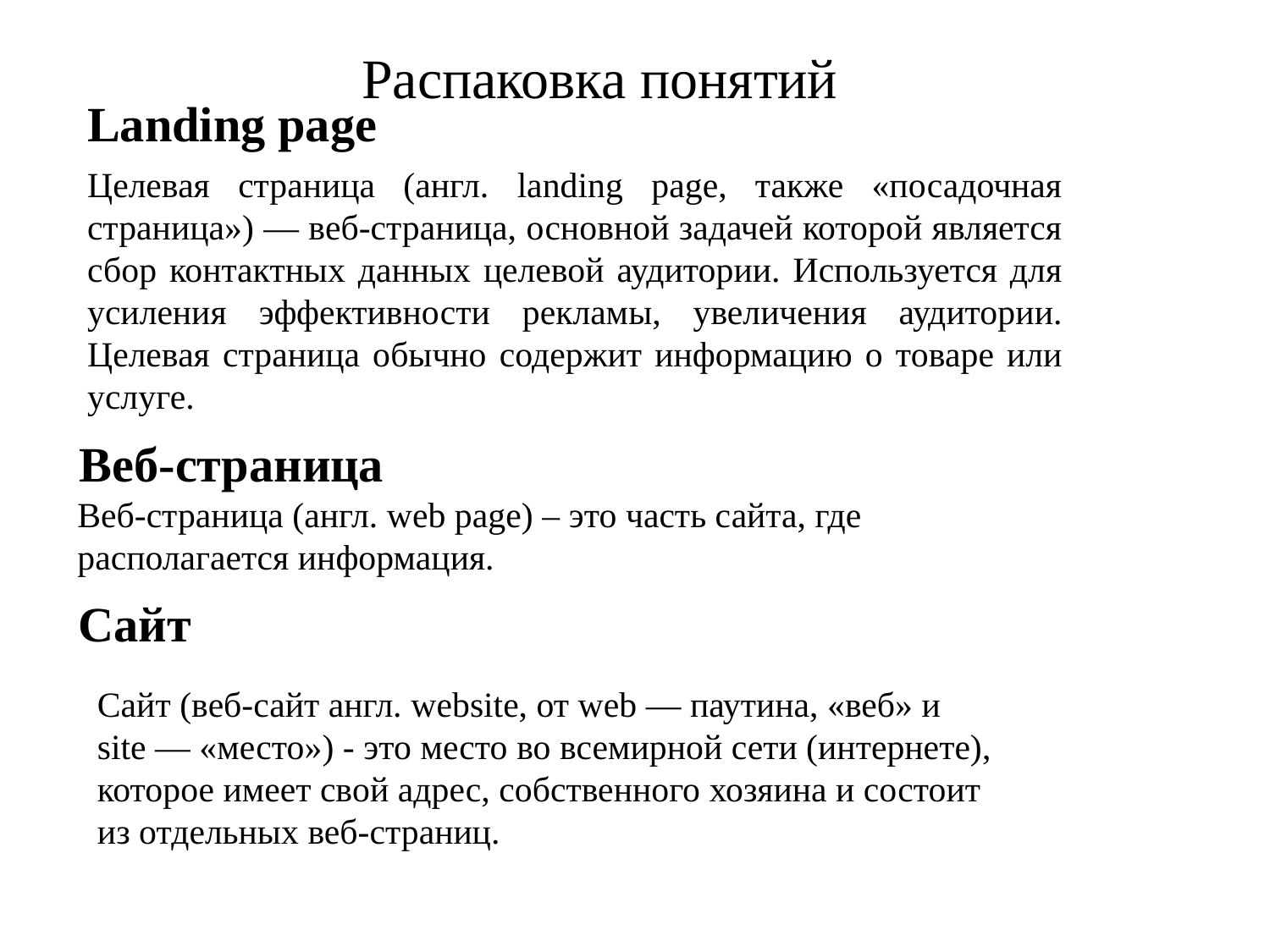

Распаковка понятий
Landing page
Целевая страница (англ. landing page, также «посадочная страница») — веб-страница, основной задачей которой является сбор контактных данных целевой аудитории. Используется для усиления эффективности рекламы, увеличения аудитории. Целевая страница обычно содержит информацию о товаре или услуге.
Веб-страница
Веб-страница (англ. web page) – это часть сайта, где располагается информация.
Сайт
Сайт (веб-сайт англ. website, от web — паутина, «веб» и site — «место») - это место во всемирной сети (интернете), которое имеет свой адрес, собственного хозяина и состоит из отдельных веб-страниц.